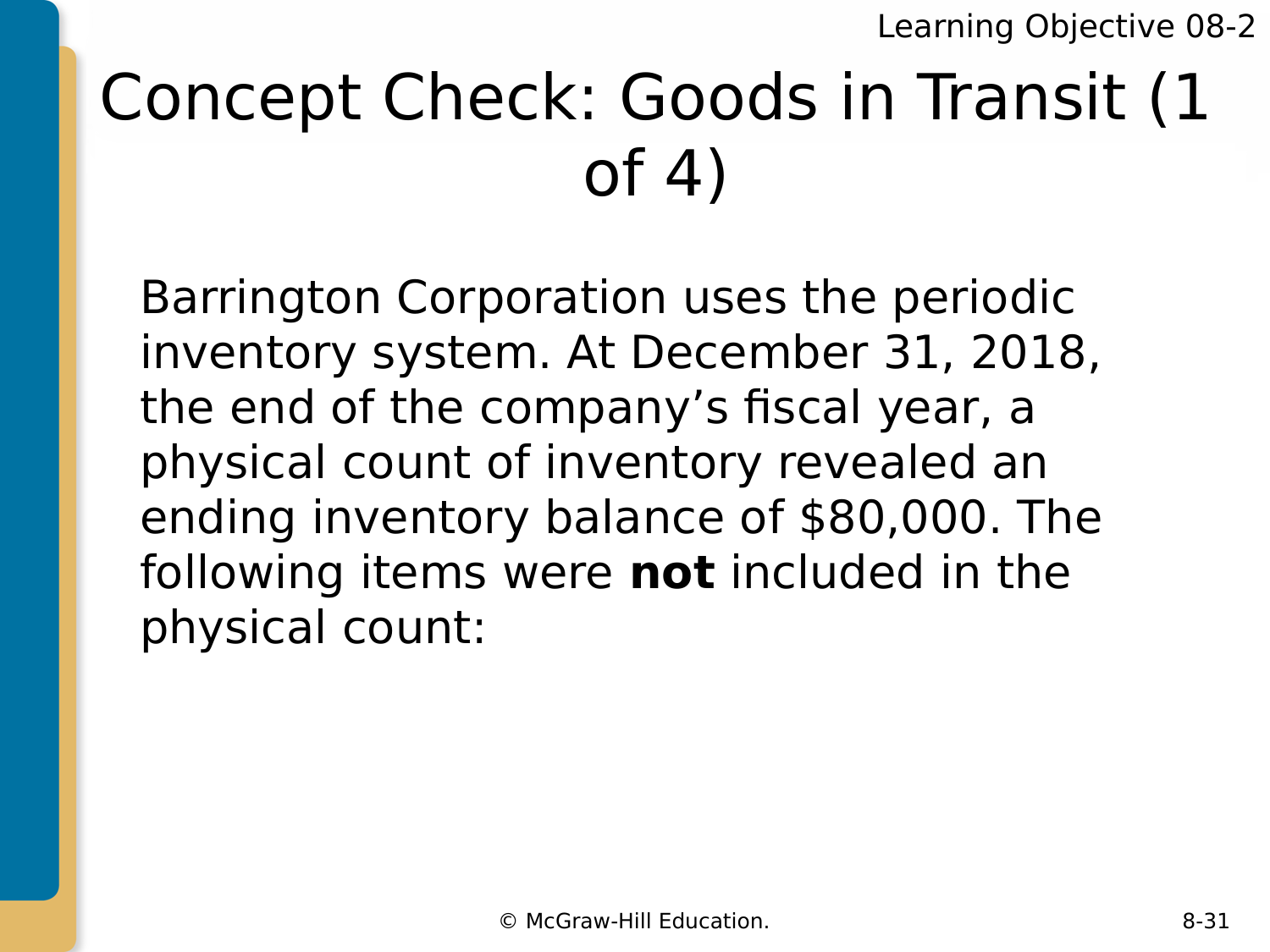

Learning Objective 08-2
# Concept Check: Goods in Transit (1 of 4)
Barrington Corporation uses the periodic inventory system. At December 31, 2018, the end of the company’s fiscal year, a physical count of inventory revealed an ending inventory balance of $80,000. The following items were not included in the physical count: